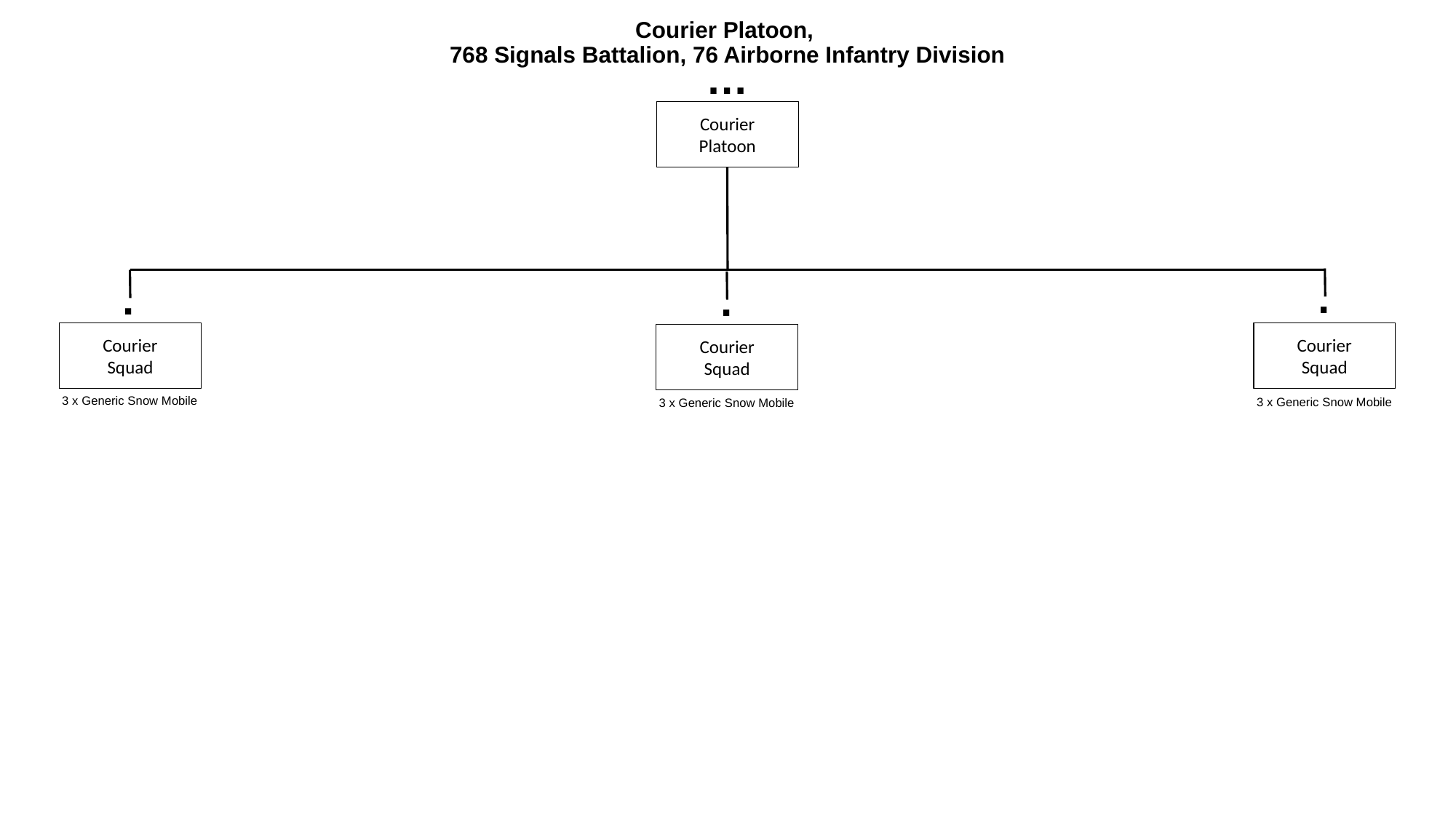

# Courier Platoon, 768 Signals Battalion, 76 Airborne Infantry Division
…
Courier
Platoon
.
.
.
Courier
Squad
Courier
Squad
Courier
Squad
3 x Generic Snow Mobile
3 x Generic Snow Mobile
3 x Generic Snow Mobile